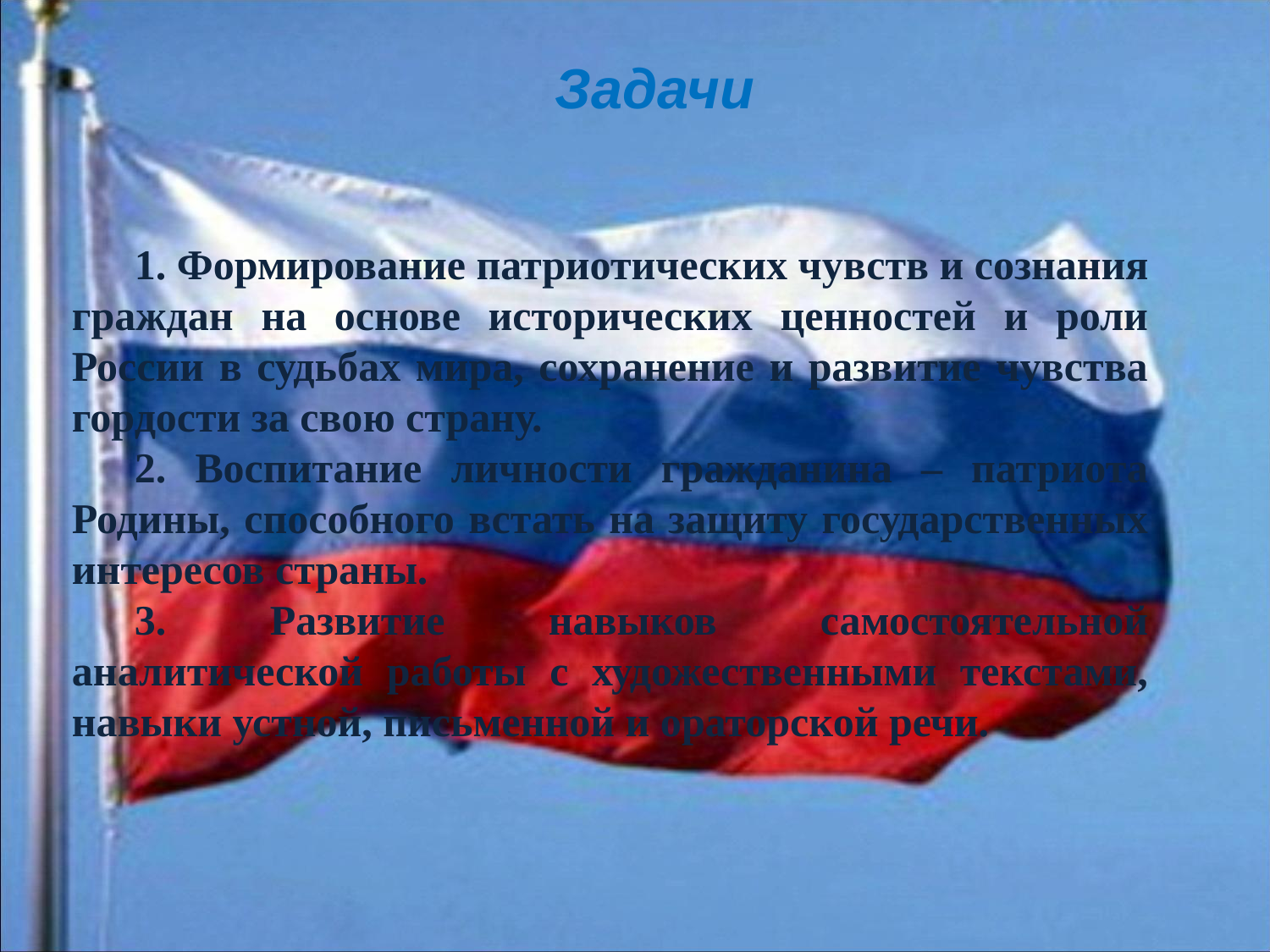

Задачи

1. Формирование патриотических чувств и сознания граждан на основе исторических ценностей и роли России в судьбах мира, сохранение и развитие чувства гордости за свою страну.
2. Воспитание личности гражданина – патриота Родины, способного встать на защиту государственных интересов страны.
3. Развитие навыков самостоятельной аналитической работы с художественными текстами, навыки устной, письменной и ораторской речи.